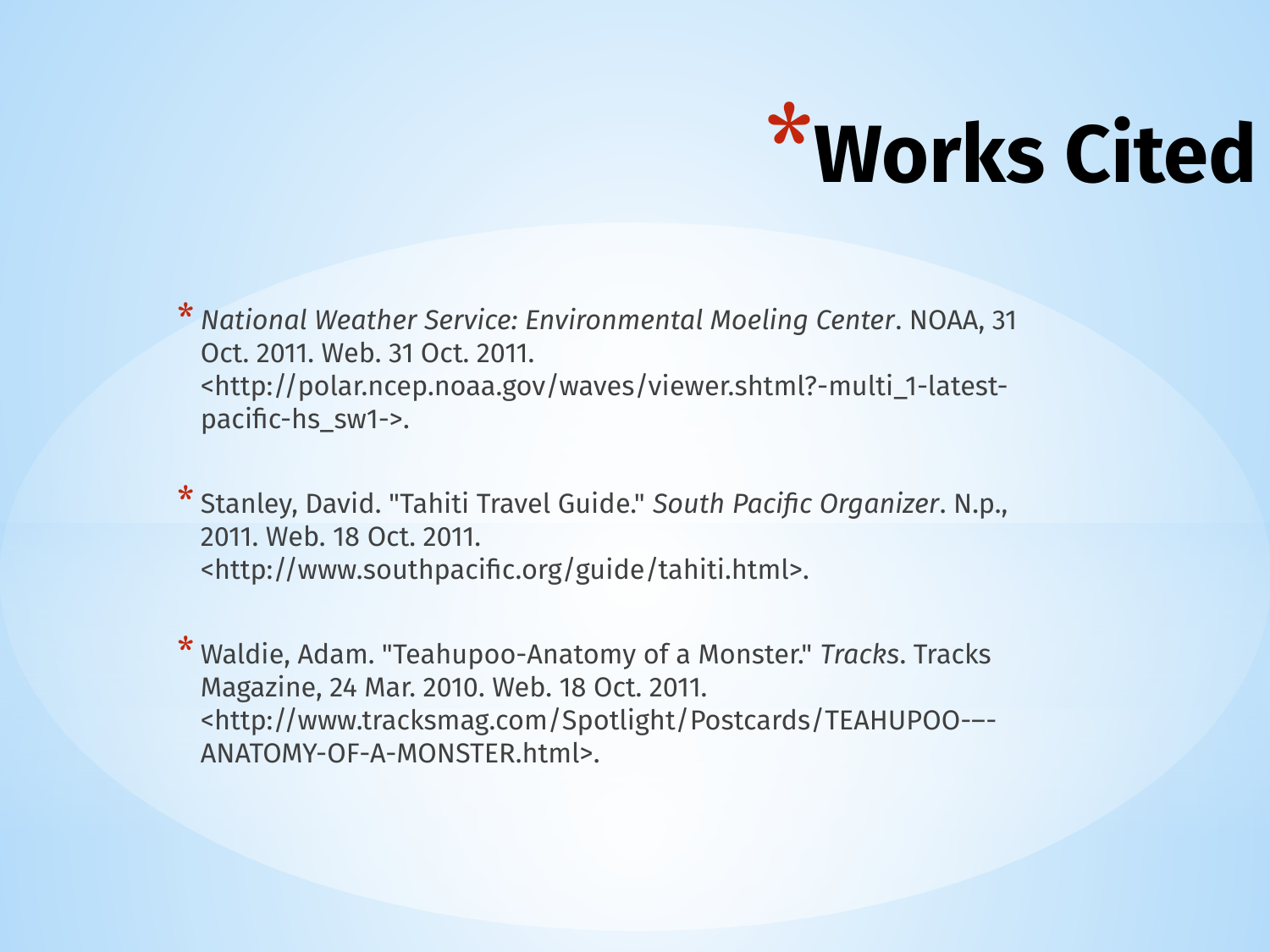

# Works Cited
National Weather Service: Environmental Moeling Center. NOAA, 31 Oct. 2011. Web. 31 Oct. 2011. <http://polar.ncep.noaa.gov/waves/viewer.shtml?-multi_1-latest-pacific-hs_sw1->.

Stanley, David. "Tahiti Travel Guide." South Pacific Organizer. N.p., 2011. Web. 18 Oct. 2011. <http://www.southpacific.org/guide/tahiti.html>.

Waldie, Adam. "Teahupoo-Anatomy of a Monster." Tracks. Tracks Magazine, 24 Mar. 2010. Web. 18 Oct. 2011. <http://www.tracksmag.com/Spotlight/Postcards/TEAHUPOO-–-ANATOMY-OF-A-MONSTER.html>.